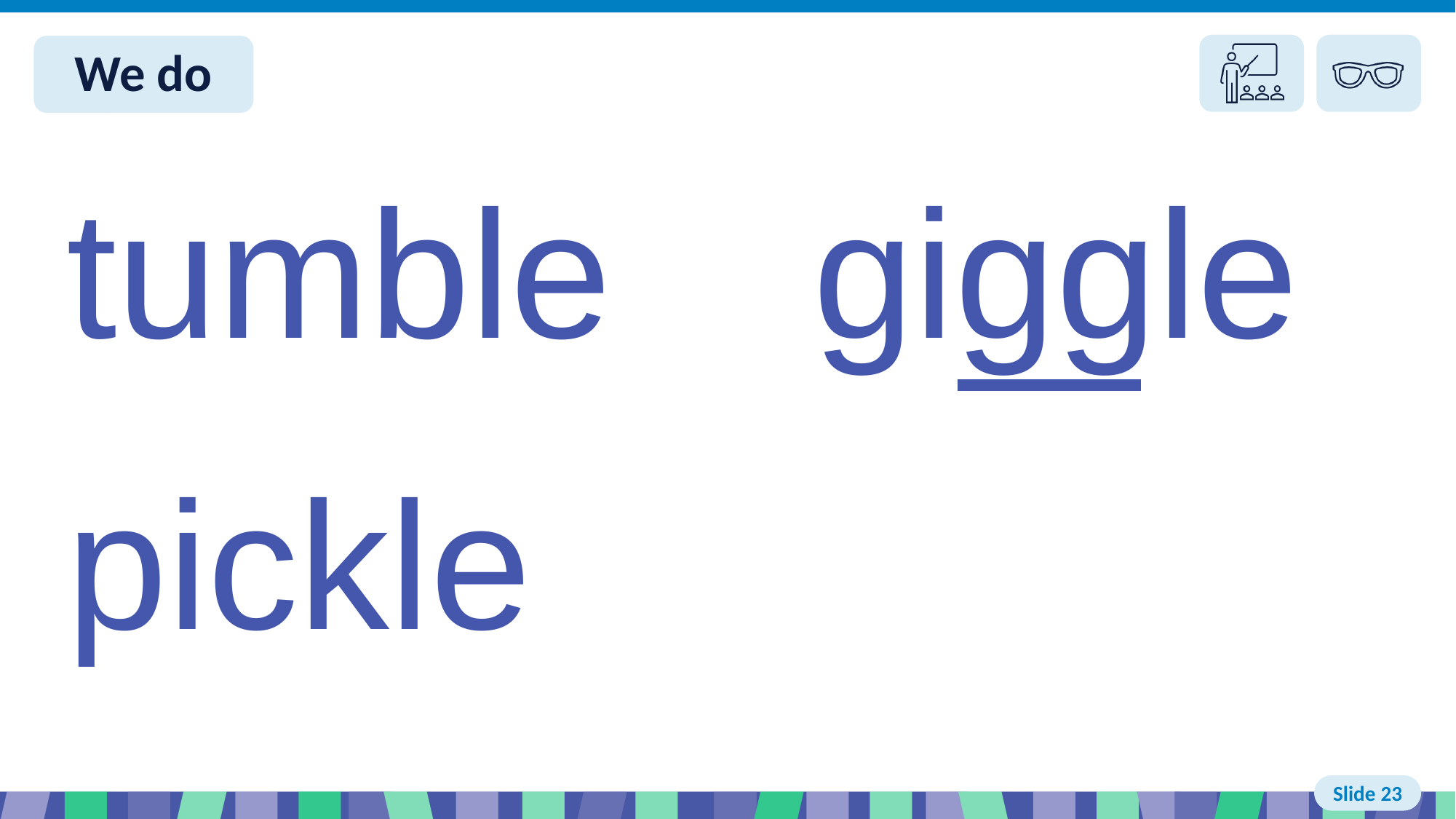

Slide 23 We do
tumble    giggle
pickle